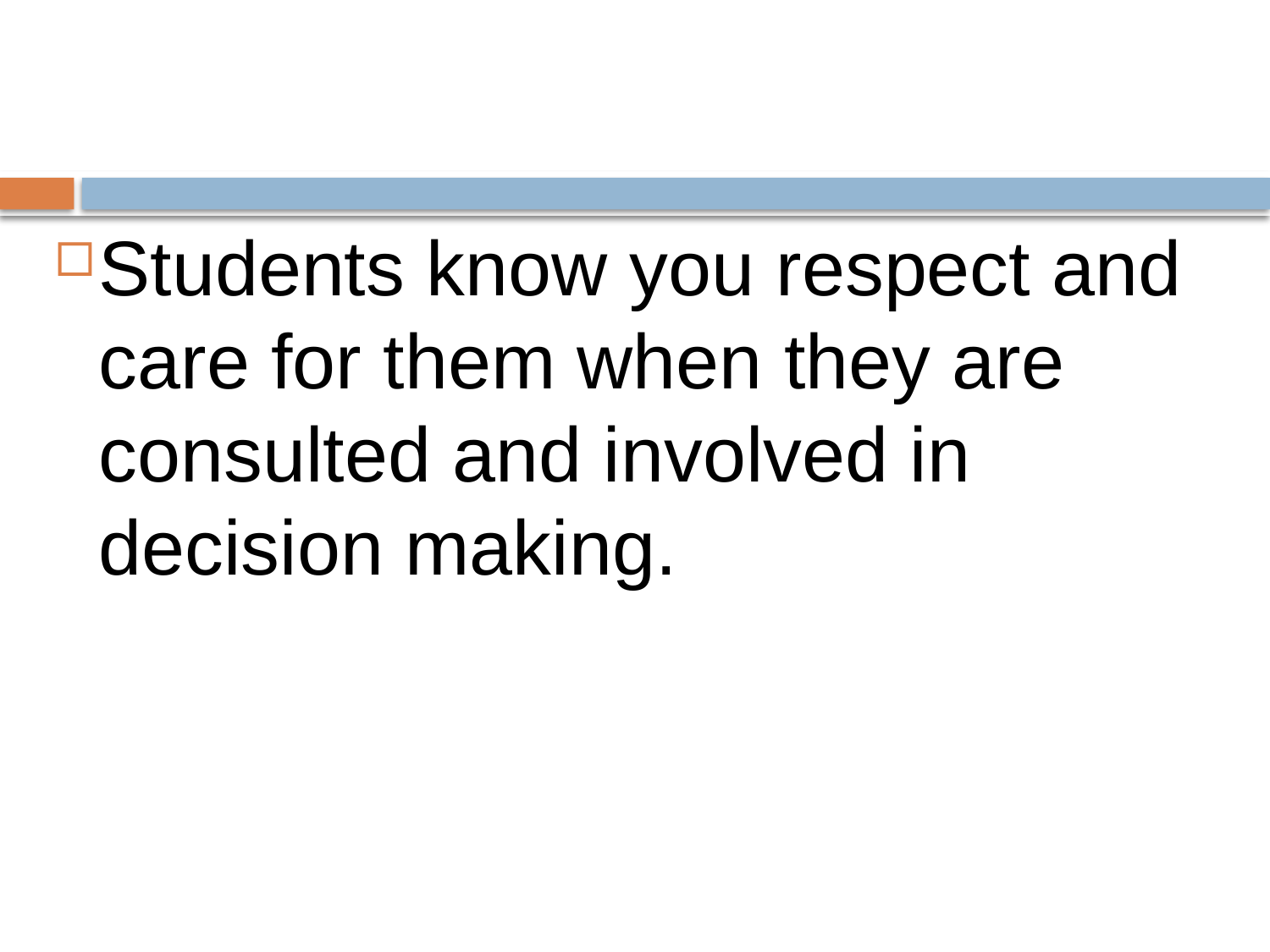

Students know you respect and care for them when they are consulted and involved in decision making.